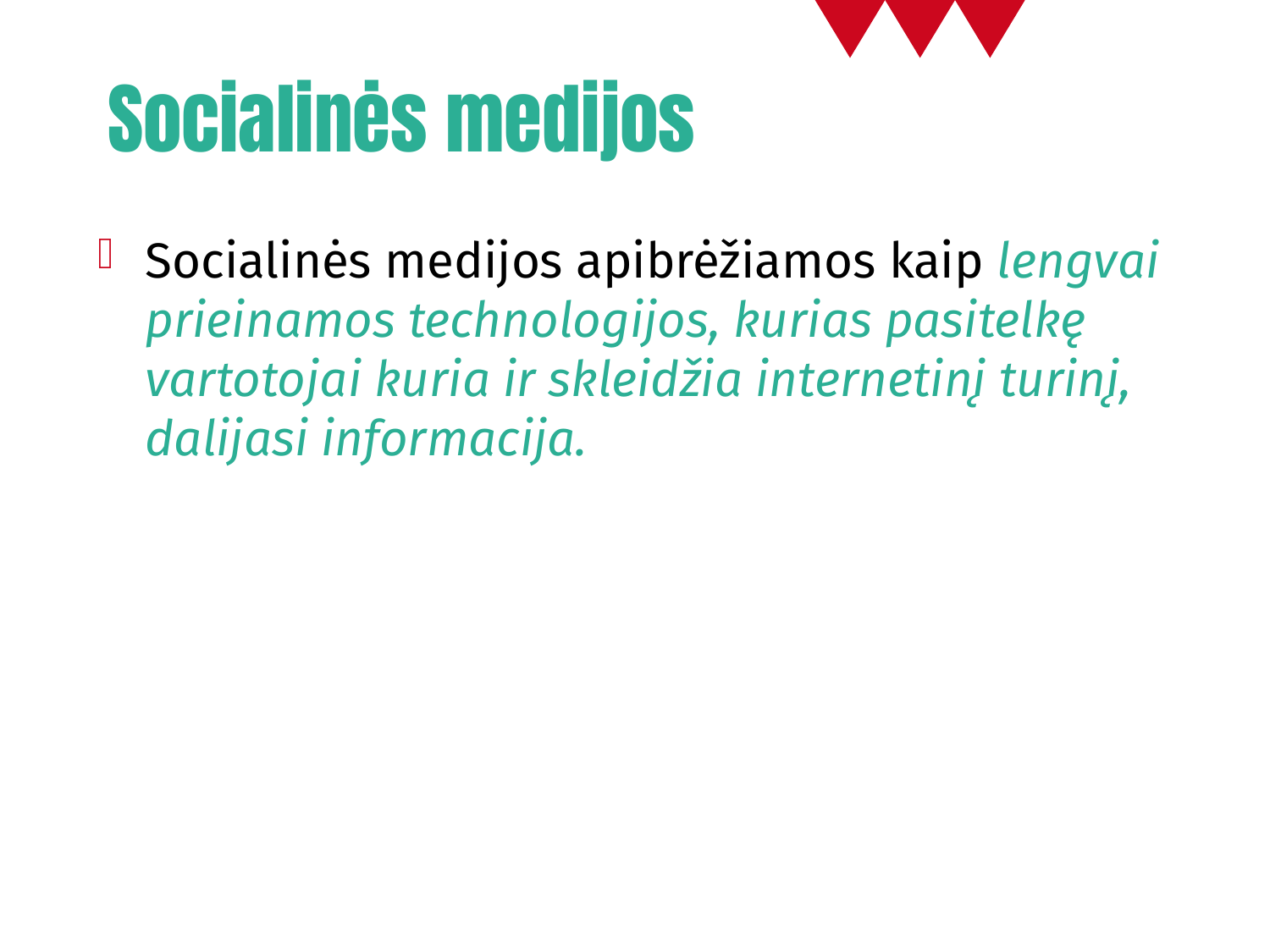

# Socialinės medijos
Socialinės medijos apibrėžiamos kaip lengvai prieinamos technologijos, kurias pasitelkę vartotojai kuria ir skleidžia internetinį turinį, dalijasi informacija.